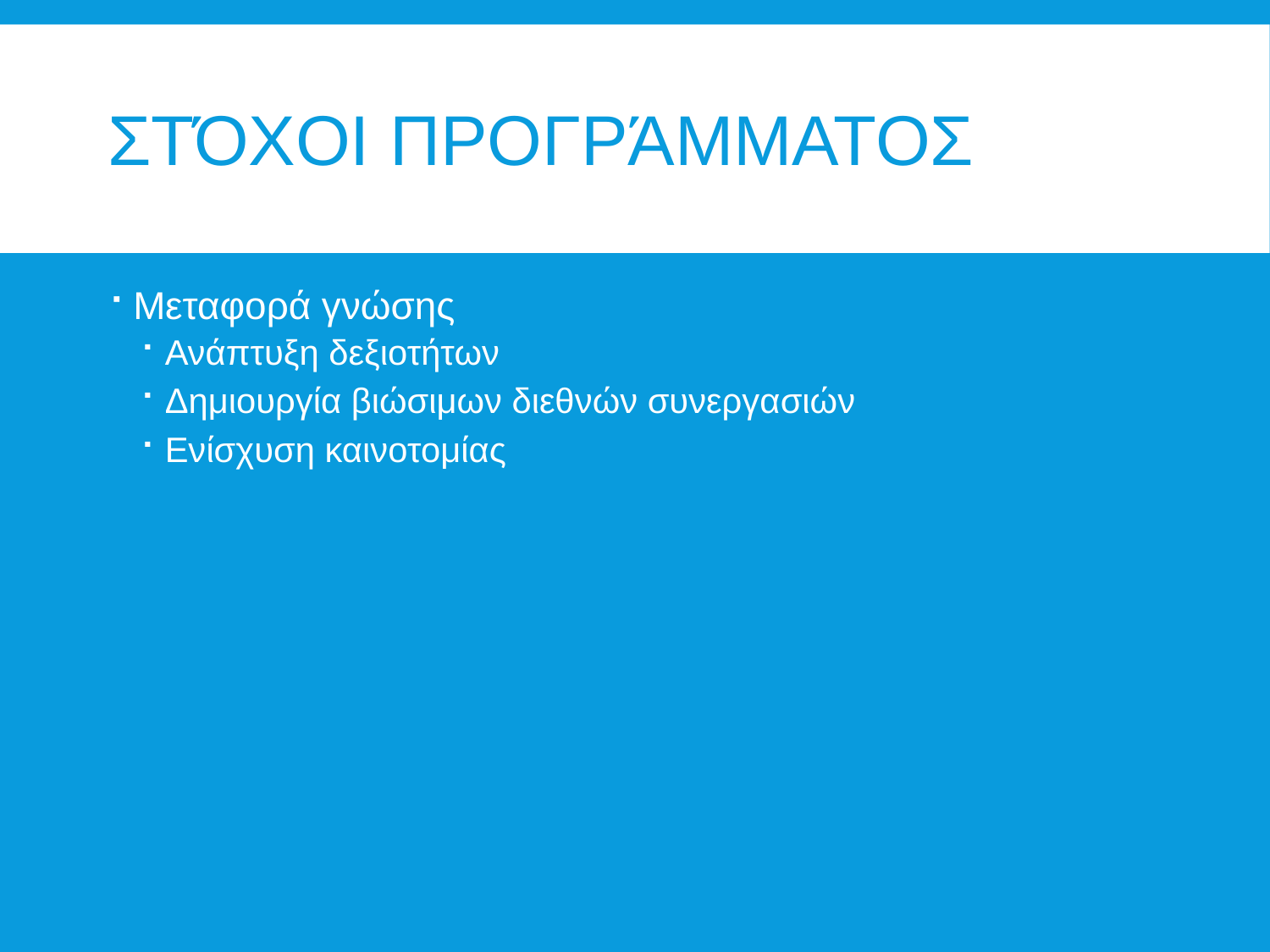

# Στόχοι Προγράμματος
Μεταφορά γνώσης
Ανάπτυξη δεξιοτήτων
Δημιουργία βιώσιμων διεθνών συνεργασιών
Ενίσχυση καινοτομίας